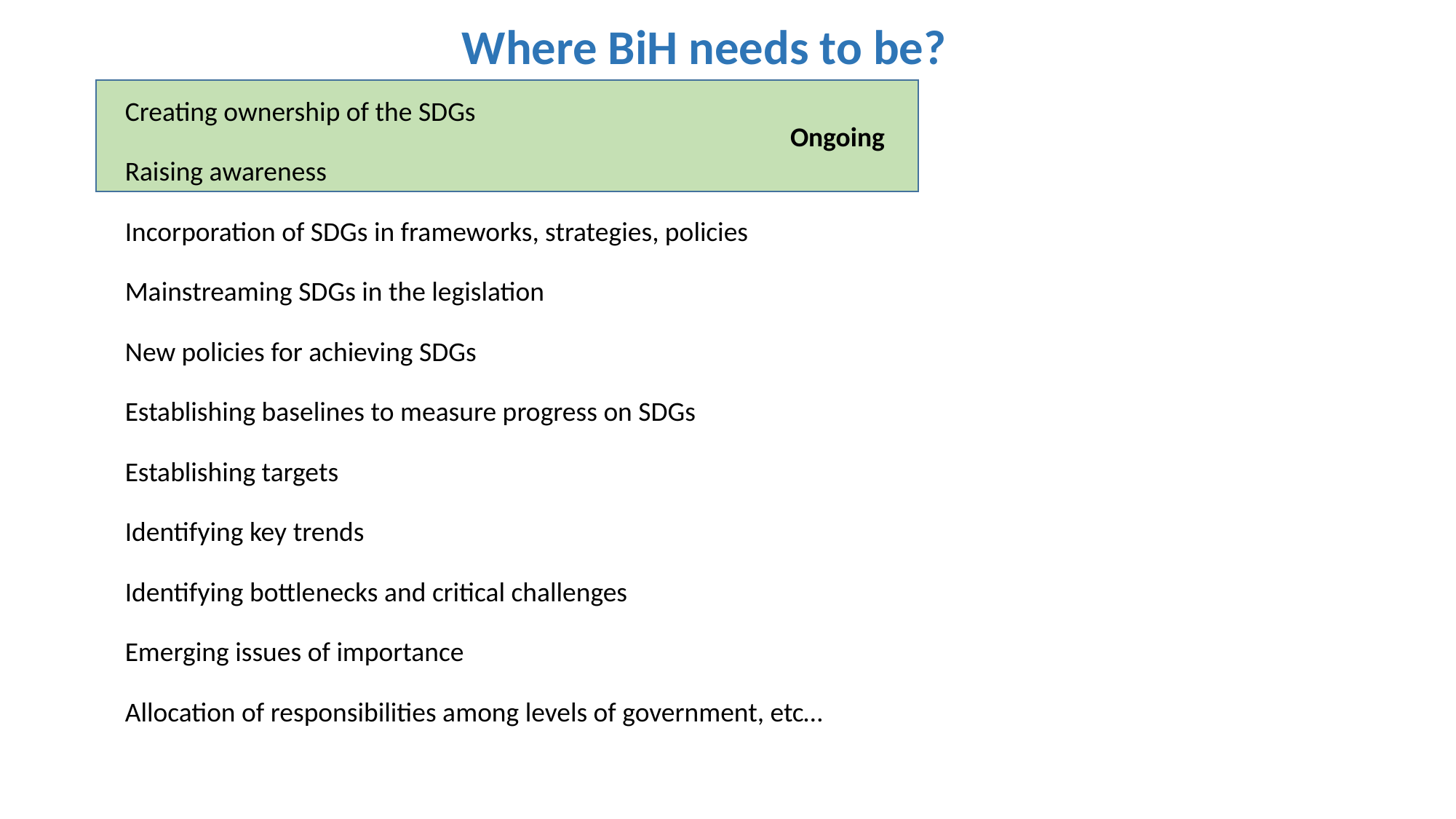

Where BiH needs to be?

Creating ownership of the SDGs
Raising awareness
Incorporation of SDGs in frameworks, strategies, policies
Mainstreaming SDGs in the legislation
New policies for achieving SDGs
Establishing baselines to measure progress on SDGs
Establishing targets
Identifying key trends
Identifying bottlenecks and critical challenges
Emerging issues of importance
Allocation of responsibilities among levels of government, etc…
Ongoing